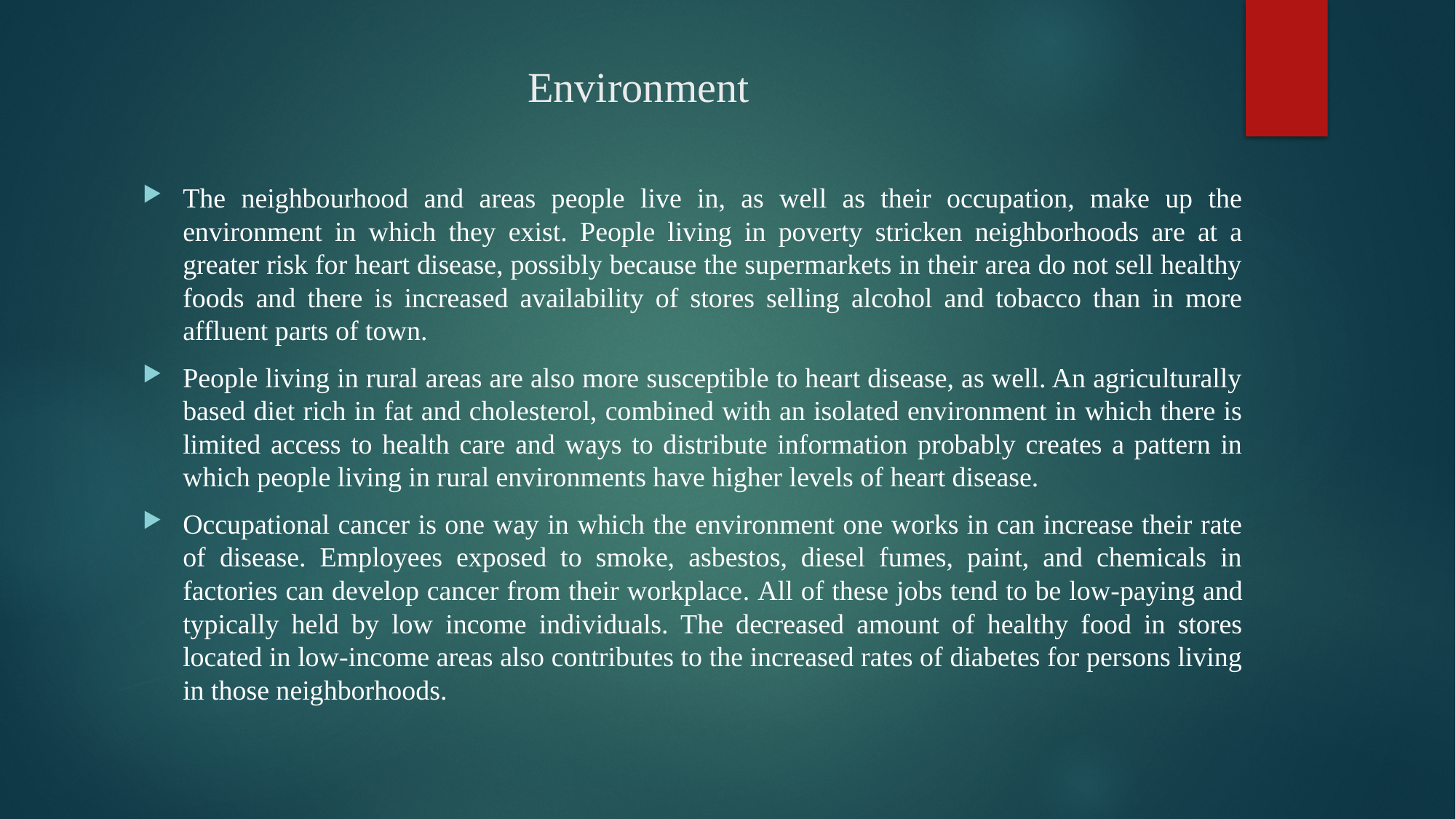

# Environment
The neighbourhood and areas people live in, as well as their occupation, make up the environment in which they exist. People living in poverty stricken neighborhoods are at a greater risk for heart disease, possibly because the supermarkets in their area do not sell healthy foods and there is increased availability of stores selling alcohol and tobacco than in more affluent parts of town.
People living in rural areas are also more susceptible to heart disease, as well. An agriculturally based diet rich in fat and cholesterol, combined with an isolated environment in which there is limited access to health care and ways to distribute information probably creates a pattern in which people living in rural environments have higher levels of heart disease.
Occupational cancer is one way in which the environment one works in can increase their rate of disease. Employees exposed to smoke, asbestos, diesel fumes, paint, and chemicals in factories can develop cancer from their workplace. All of these jobs tend to be low-paying and typically held by low income individuals. The decreased amount of healthy food in stores located in low-income areas also contributes to the increased rates of diabetes for persons living in those neighborhoods.